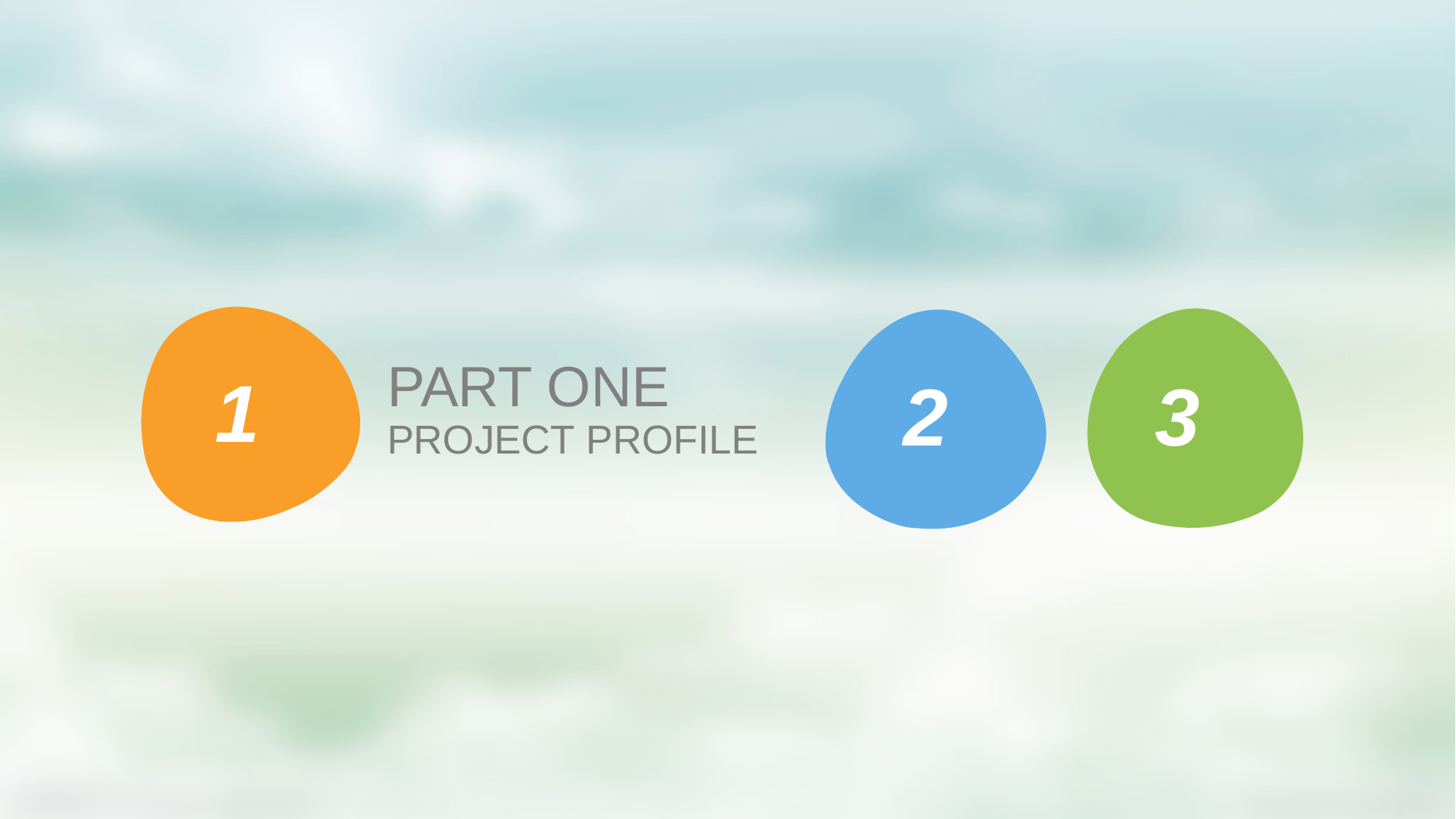

PART ONE
PROJECT PROFILE
1
2
3
3